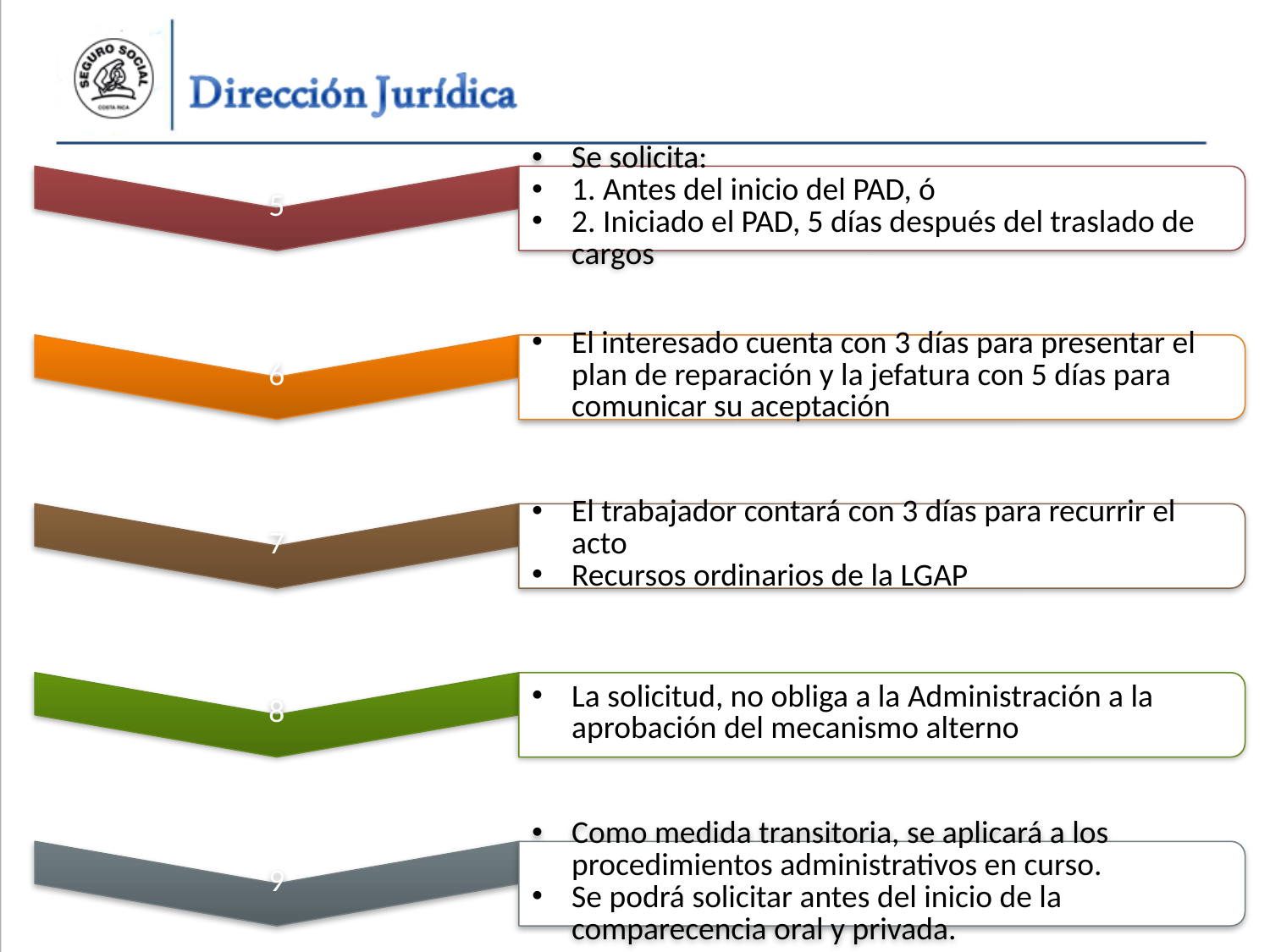

5
Se solicita:
1. Antes del inicio del PAD, ó
6
El interesado cuenta con 3 días para presentar el plan de reparación y la jefatura con 5 días para comunicar su aceptación
7
El trabajador contará con 3 días para recurrir el acto
Recursos ordinarios de la LGAP
2. Iniciado el PAD, 5 días después del traslado de cargos
8
La solicitud, no obliga a la Administración a la aprobación del mecanismo alterno
9
Como medida transitoria, se aplicará a los procedimientos administrativos en curso.
Se podrá solicitar antes del inicio de la comparecencia oral y privada.